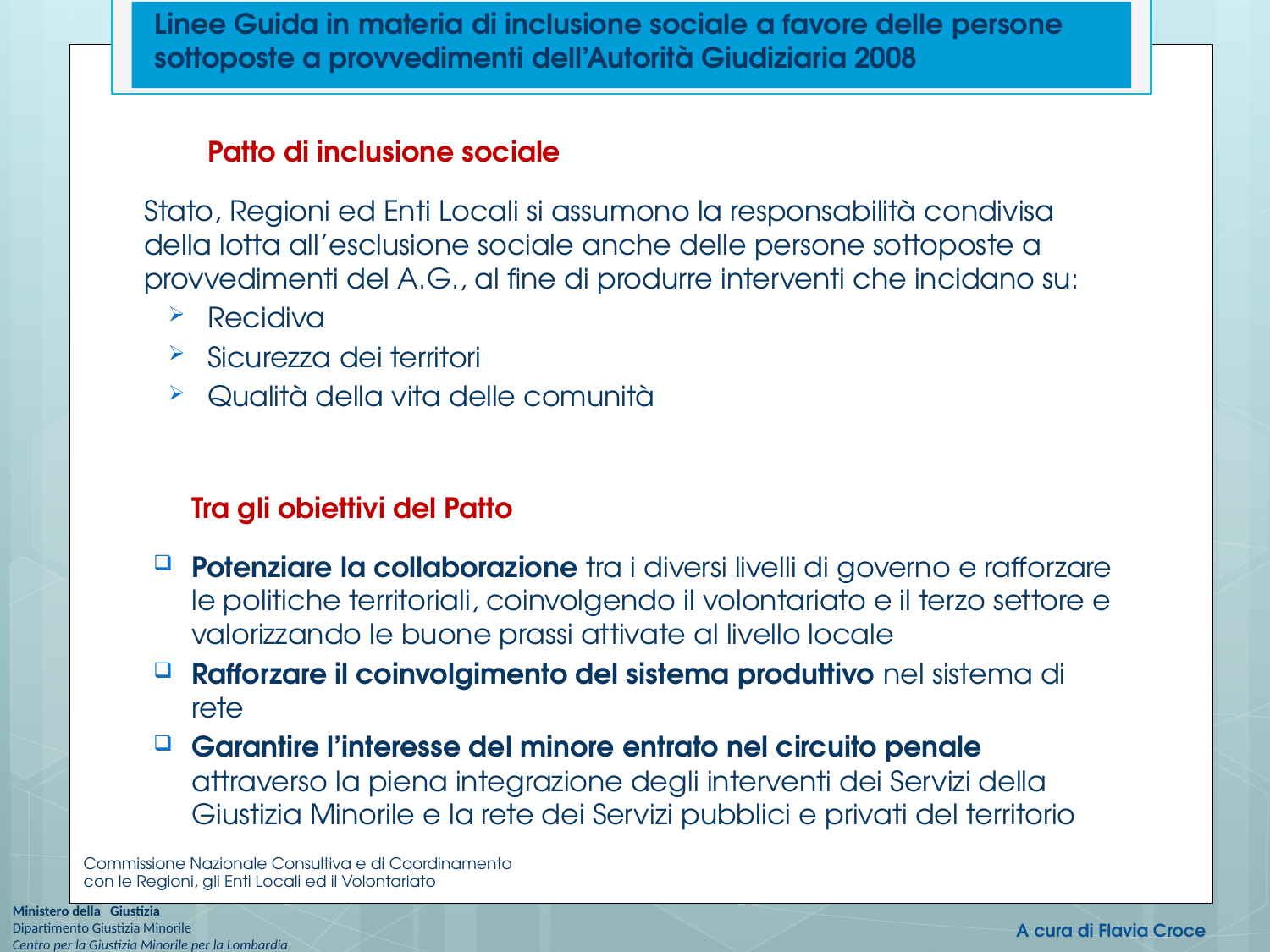

Linee Guida in materia di inclusione sociale a favore delle persone sottoposte a provvedimenti dell’Autorità Giudiziaria 2008
	Patto di inclusione sociale

Stato, Regioni ed Enti Locali si assumono la responsabilità condivisa della lotta all’esclusione sociale anche delle persone sottoposte a provvedimenti del A.G., al fine di produrre interventi che incidano su:
Recidiva
Sicurezza dei territori
Qualità della vita delle comunità
	Tra gli obiettivi del Patto

Potenziare la collaborazione tra i diversi livelli di governo e rafforzare le politiche territoriali, coinvolgendo il volontariato e il terzo settore e valorizzando le buone prassi attivate al livello locale
Rafforzare il coinvolgimento del sistema produttivo nel sistema di rete
Garantire l’interesse del minore entrato nel circuito penale attraverso la piena integrazione degli interventi dei Servizi della Giustizia Minorile e la rete dei Servizi pubblici e privati del territorio
Commissione Nazionale Consultiva e di Coordinamento
con le Regioni, gli Enti Locali ed il Volontariato
Ministero della   Giustizia
Dipartimento Giustizia Minorile
Centro per la Giustizia Minorile per la Lombardia
A cura di Flavia Croce